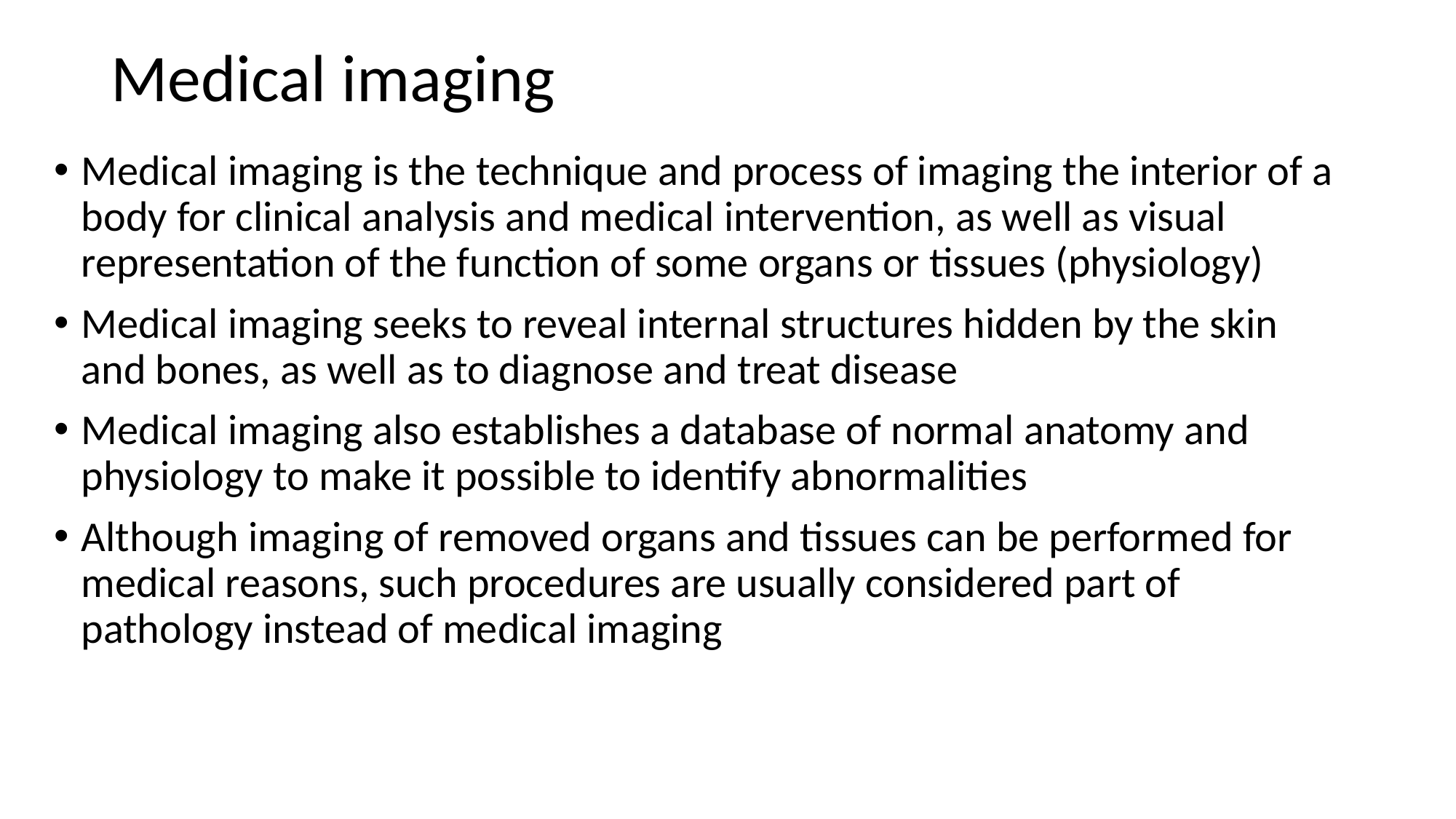

# Medical imaging
Medical imaging is the technique and process of imaging the interior of a body for clinical analysis and medical intervention, as well as visual representation of the function of some organs or tissues (physiology)
Medical imaging seeks to reveal internal structures hidden by the skin and bones, as well as to diagnose and treat disease
Medical imaging also establishes a database of normal anatomy and physiology to make it possible to identify abnormalities
Although imaging of removed organs and tissues can be performed for medical reasons, such procedures are usually considered part of pathology instead of medical imaging